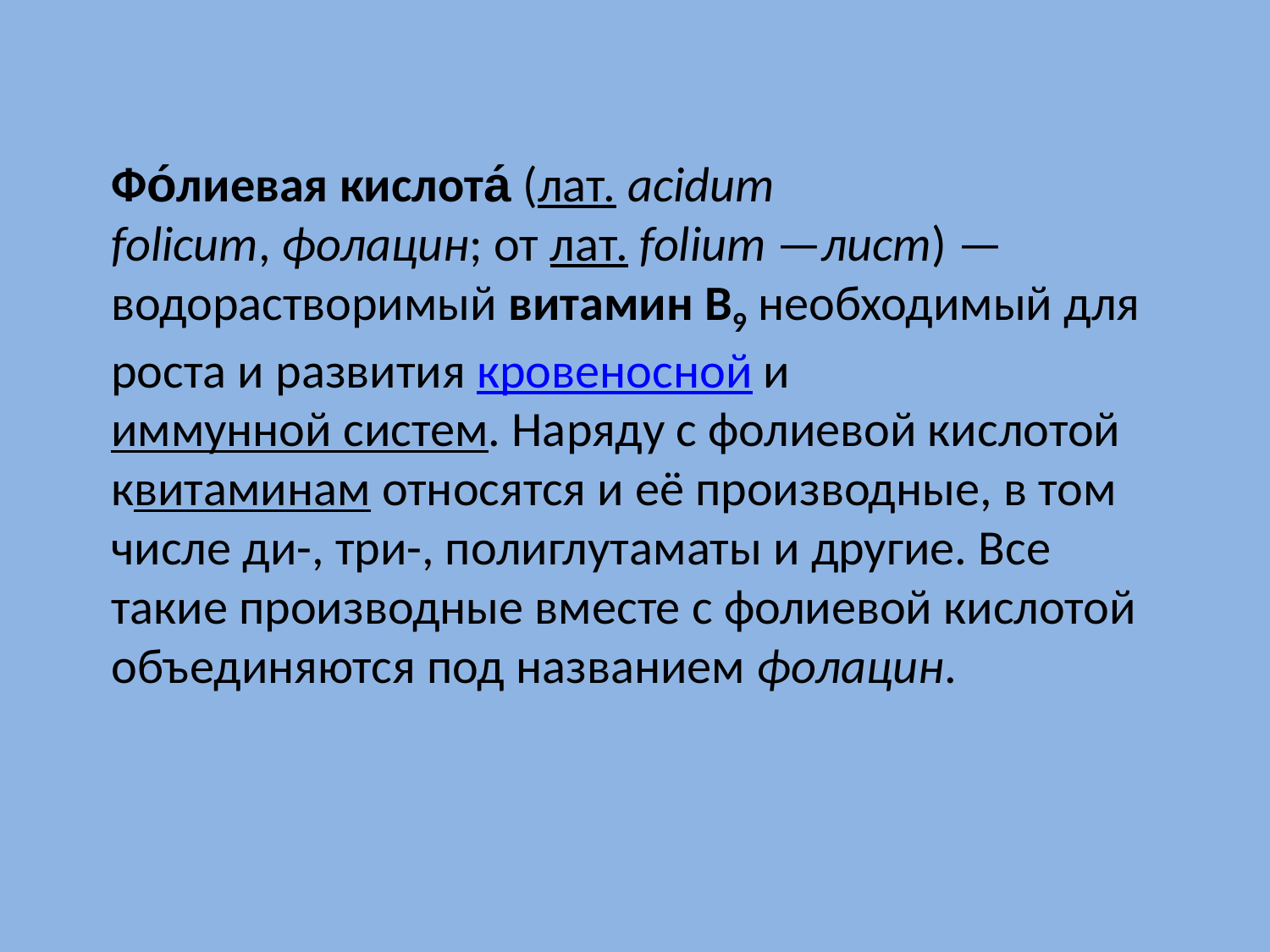

Фо́лиевая кислота́ (лат. acidum folicum, фолацин; от лат. folium —лист) — водорастворимый витамин B9 необходимый для роста и развития кровеносной и иммунной систем. Наряду с фолиевой кислотой квитаминам относятся и её производные, в том числе ди-, три-, полиглутаматы и другие. Все такие производные вместе с фолиевой кислотой объединяются под названием фолацин.